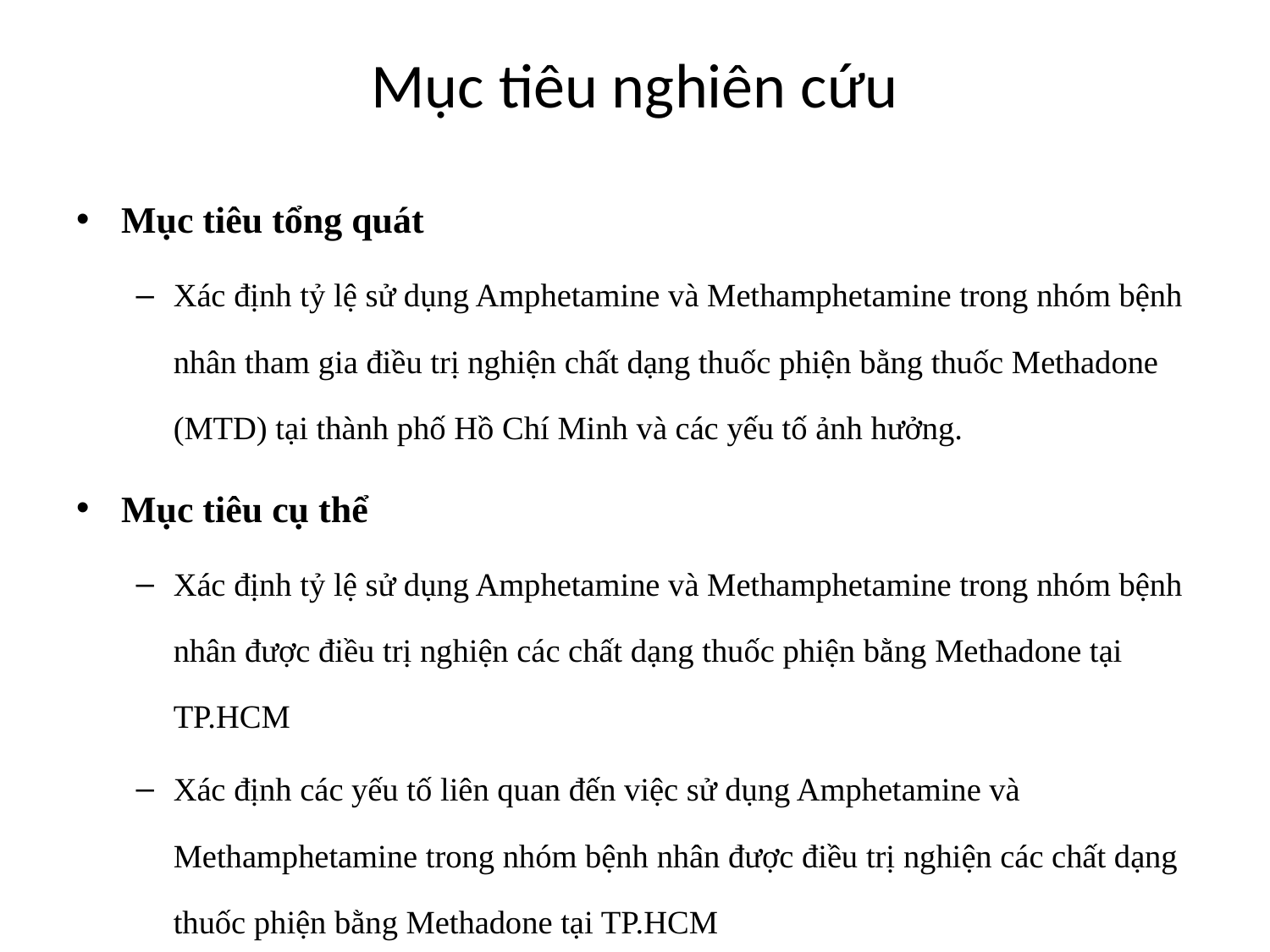

# Mục tiêu nghiên cứu
Mục tiêu tổng quát
Xác định tỷ lệ sử dụng Amphetamine và Methamphetamine trong nhóm bệnh nhân tham gia điều trị nghiện chất dạng thuốc phiện bằng thuốc Methadone (MTD) tại thành phố Hồ Chí Minh và các yếu tố ảnh hưởng.
Mục tiêu cụ thể
Xác định tỷ lệ sử dụng Amphetamine và Methamphetamine trong nhóm bệnh nhân được điều trị nghiện các chất dạng thuốc phiện bằng Methadone tại TP.HCM
Xác định các yếu tố liên quan đến việc sử dụng Amphetamine và Methamphetamine trong nhóm bệnh nhân được điều trị nghiện các chất dạng thuốc phiện bằng Methadone tại TP.HCM